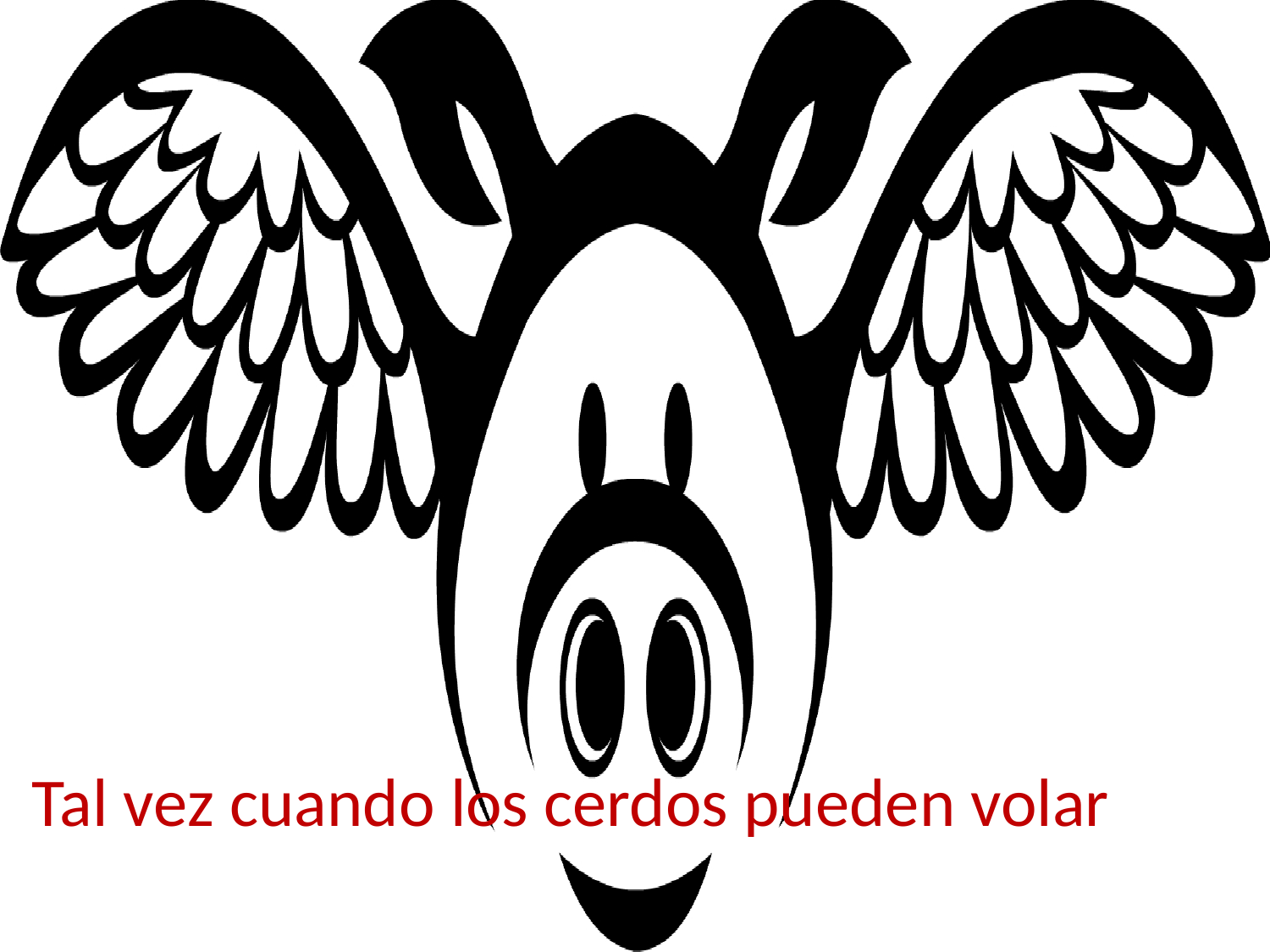

# Tal vez cuando los cerdos pueden volar